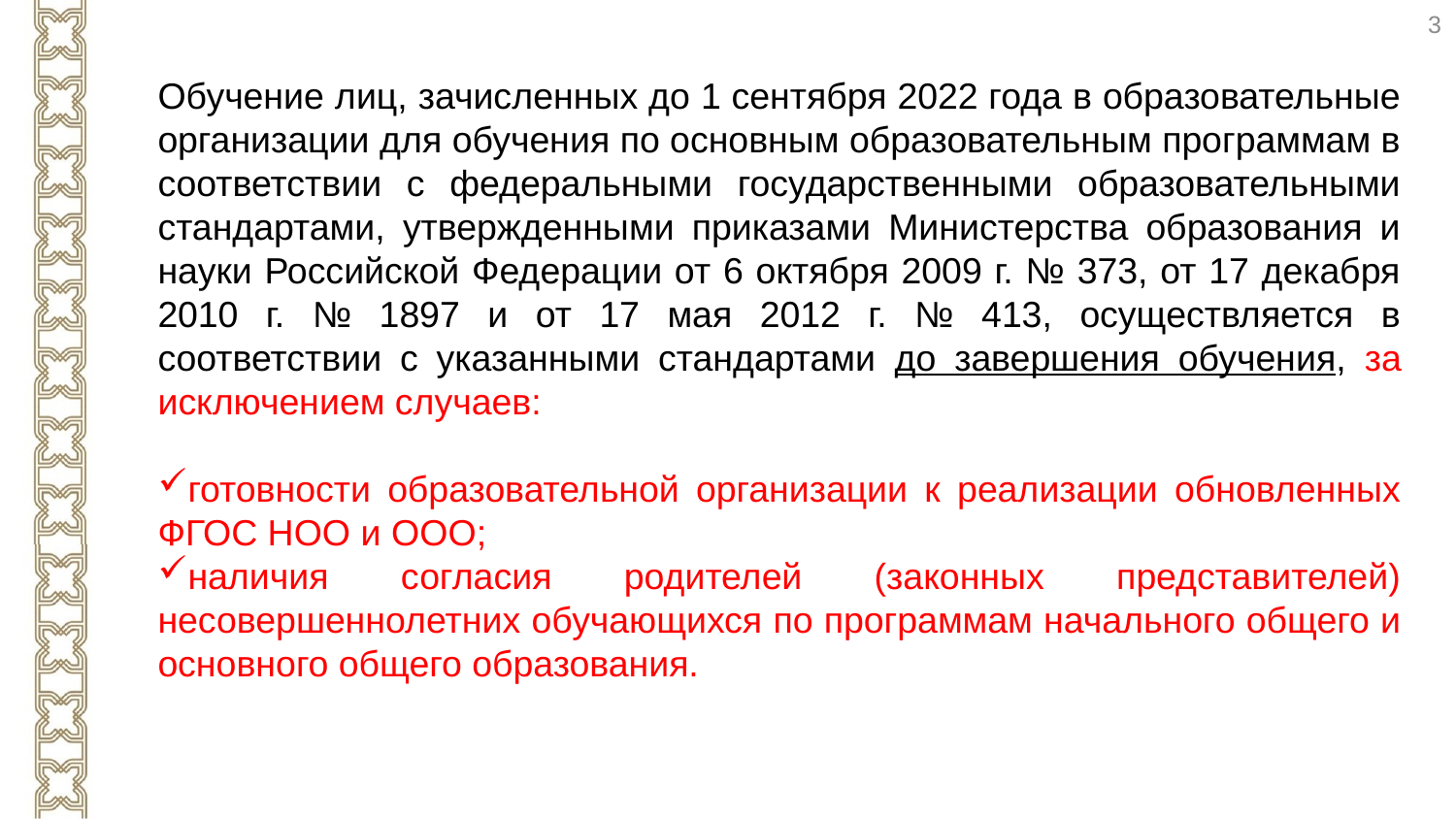

3
Обучение лиц, зачисленных до 1 сентября 2022 года в образовательные организации для обучения по основным образовательным программам в соответствии с федеральными государственными образовательными стандартами, утвержденными приказами Министерства образования и науки Российской Федерации от 6 октября 2009 г. № 373, от 17 декабря 2010 г. № 1897 и от 17 мая 2012 г. № 413, осуществляется в соответствии с указанными стандартами до завершения обучения, за исключением случаев:

готовности образовательной организации к реализации обновленных ФГОС НОО и ООО;
наличия согласия родителей (законных представителей) несовершеннолетних обучающихся по программам начального общего и основного общего образования.